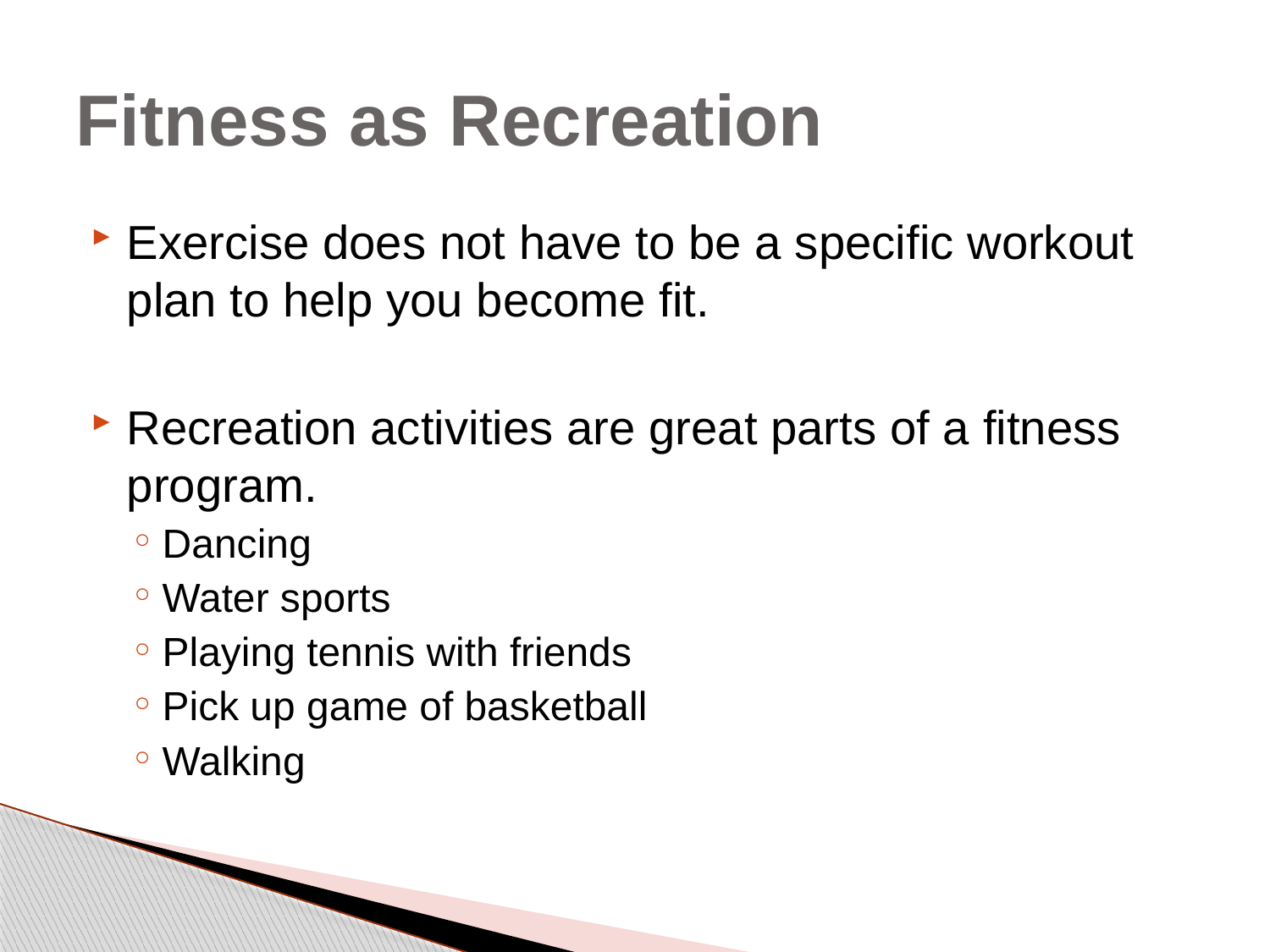

# Fitness as Recreation
Exercise does not have to be a specific workout plan to help you become fit.

Recreation activities are great parts of a fitness program.
Dancing
Water sports
Playing tennis with friends
Pick up game of basketball
Walking